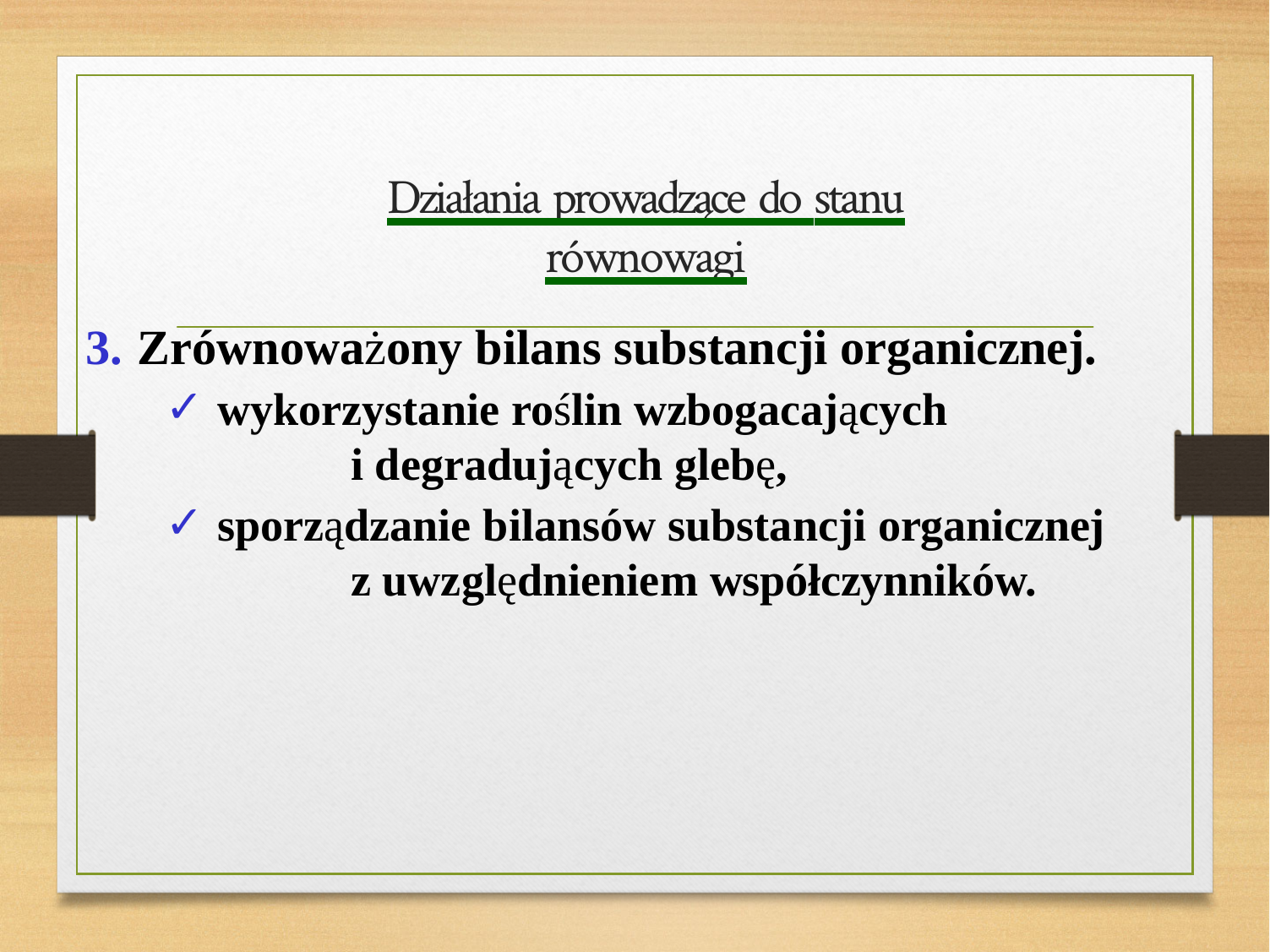

# Działania prowadzące do stanu równowagi
Zrównoważony bilans substancji organicznej.
wykorzystanie roślin wzbogacających 	i degradujących glebę,
sporządzanie bilansów substancji organicznej 	z uwzględnieniem współczynników.